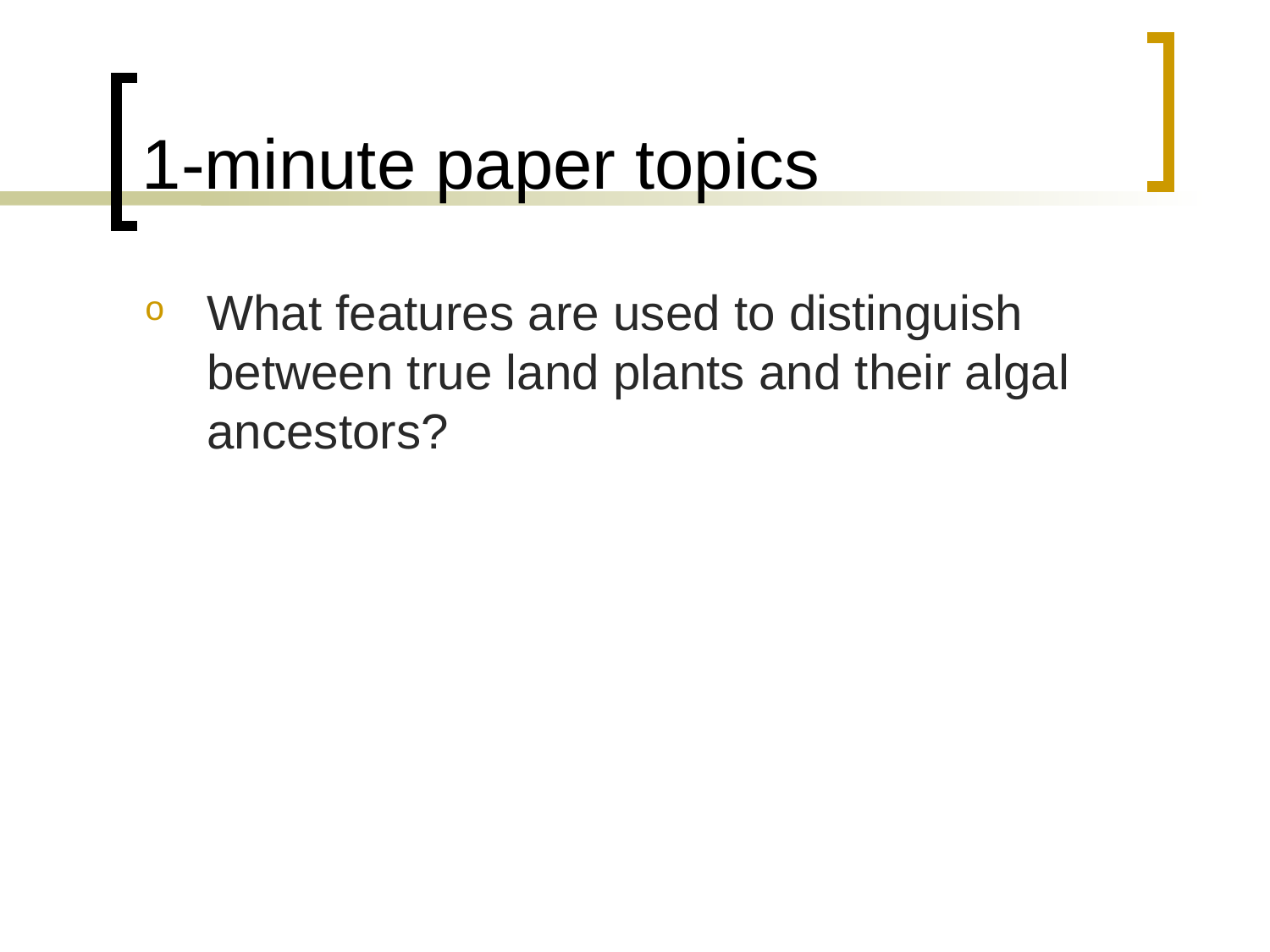

# 1-minute paper topics
What features are used to distinguish between true land plants and their algal ancestors?